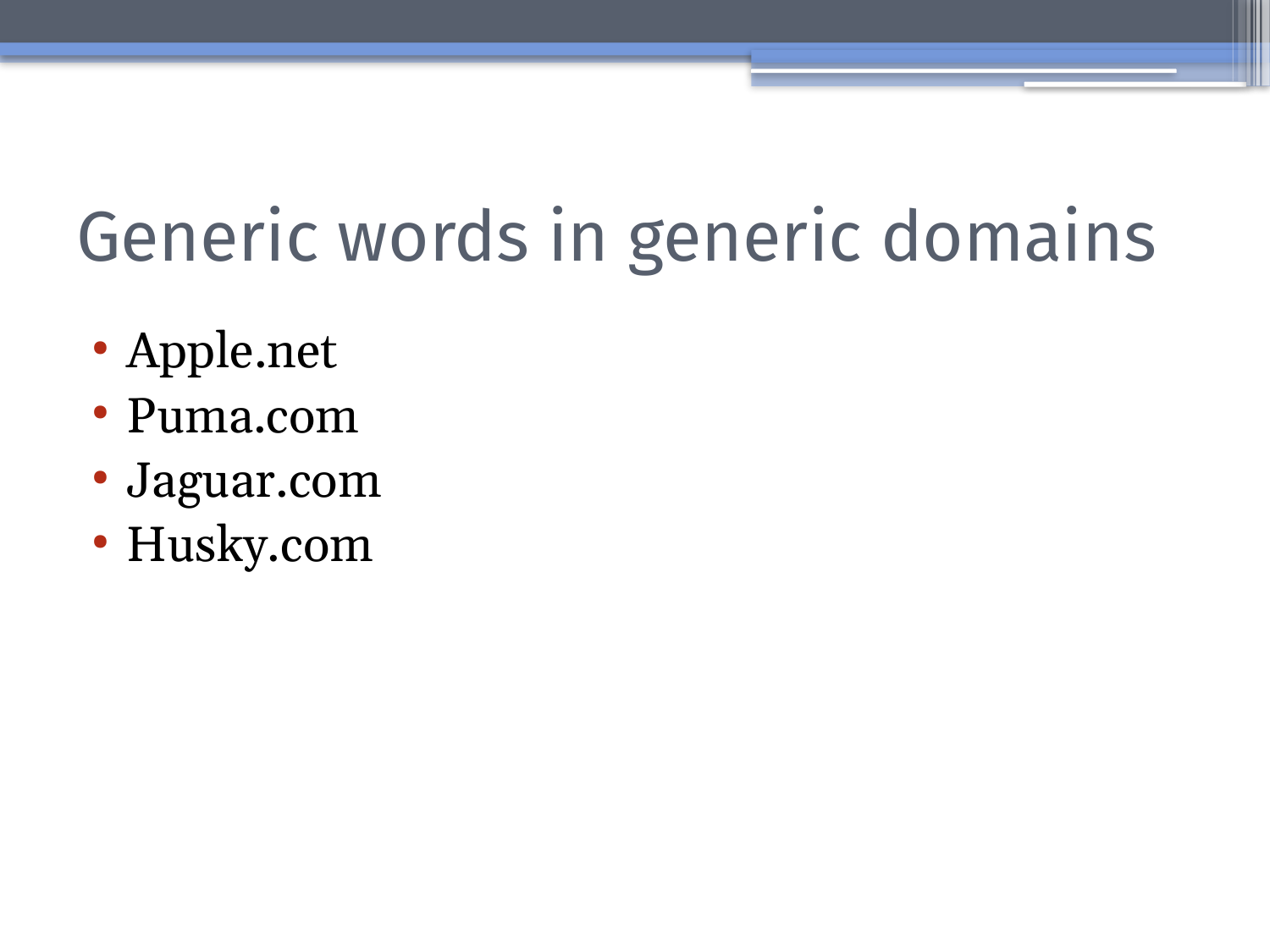

# Generic words in generic domains
Apple.net
Puma.com
Jaguar.com
Husky.com